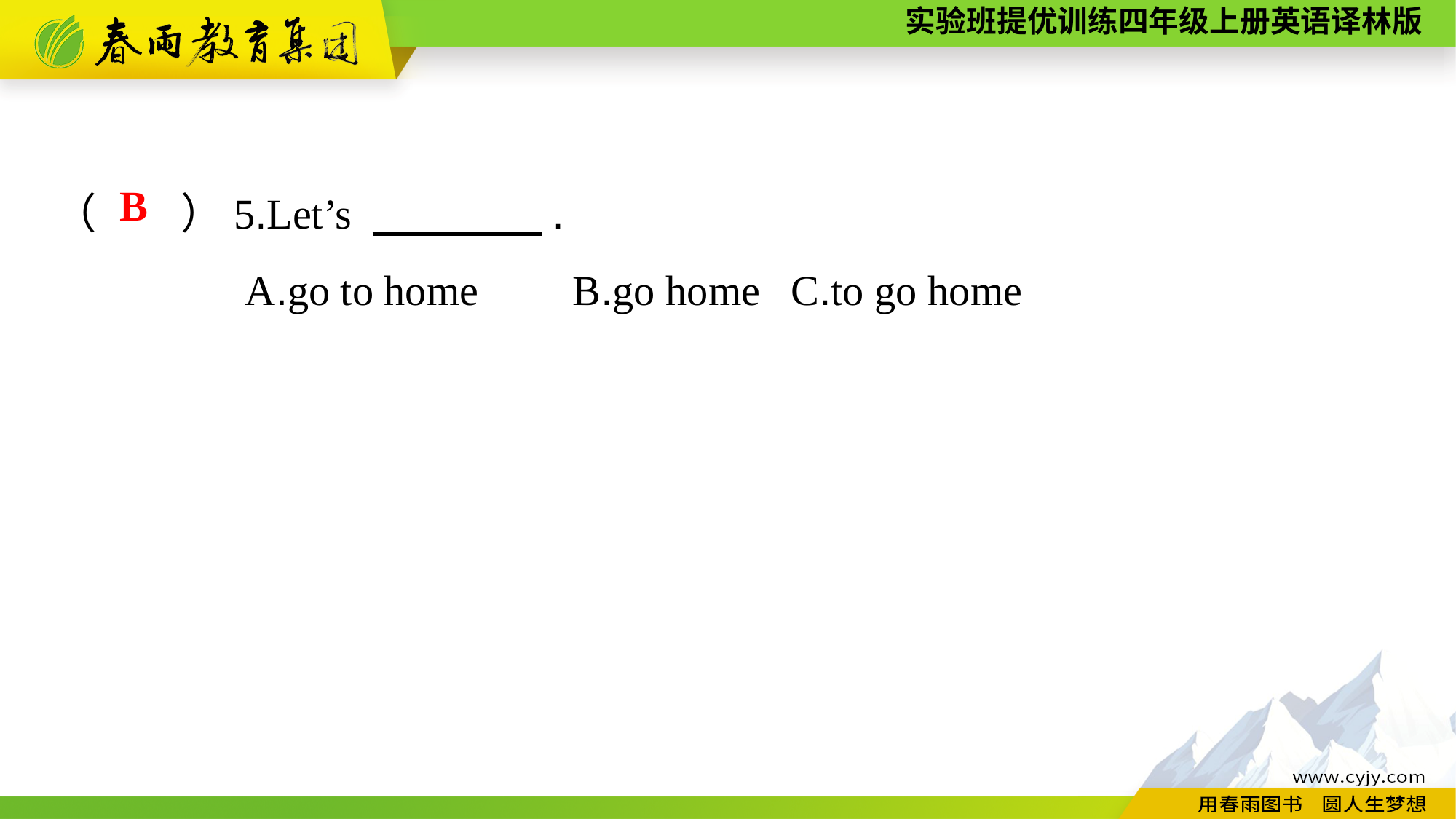

（　　）5.Let’s 　　　　.
A.go to home	B.go home	C.to go home
B